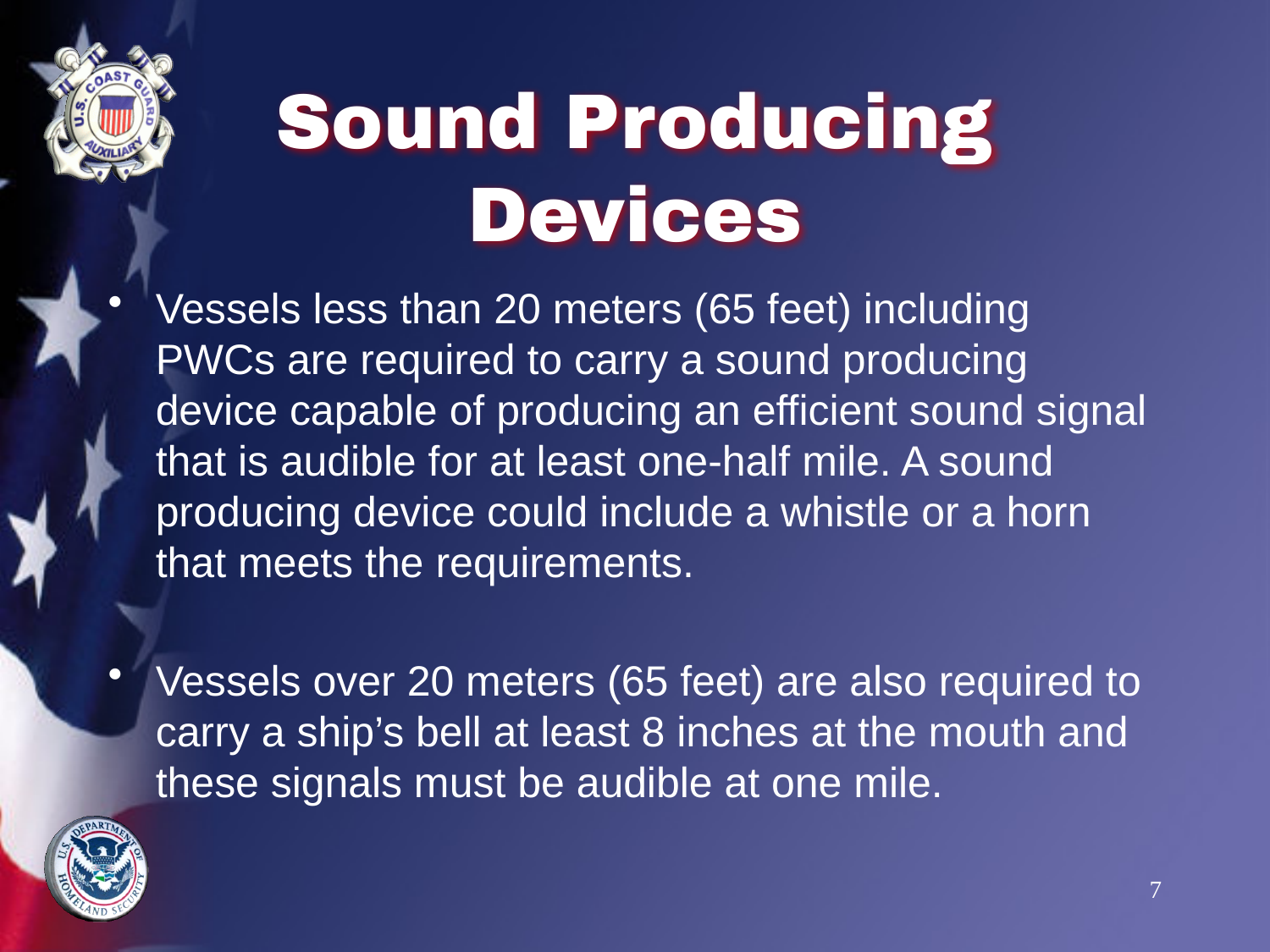

# Sound Producing Devices
Vessels less than 20 meters (65 feet) including PWCs are required to carry a sound producing device capable of producing an efficient sound signal that is audible for at least one-half mile. A sound producing device could include a whistle or a horn that meets the requirements.

Vessels over 20 meters (65 feet) are also required to carry a ship’s bell at least 8 inches at the mouth and these signals must be audible at one mile.

7